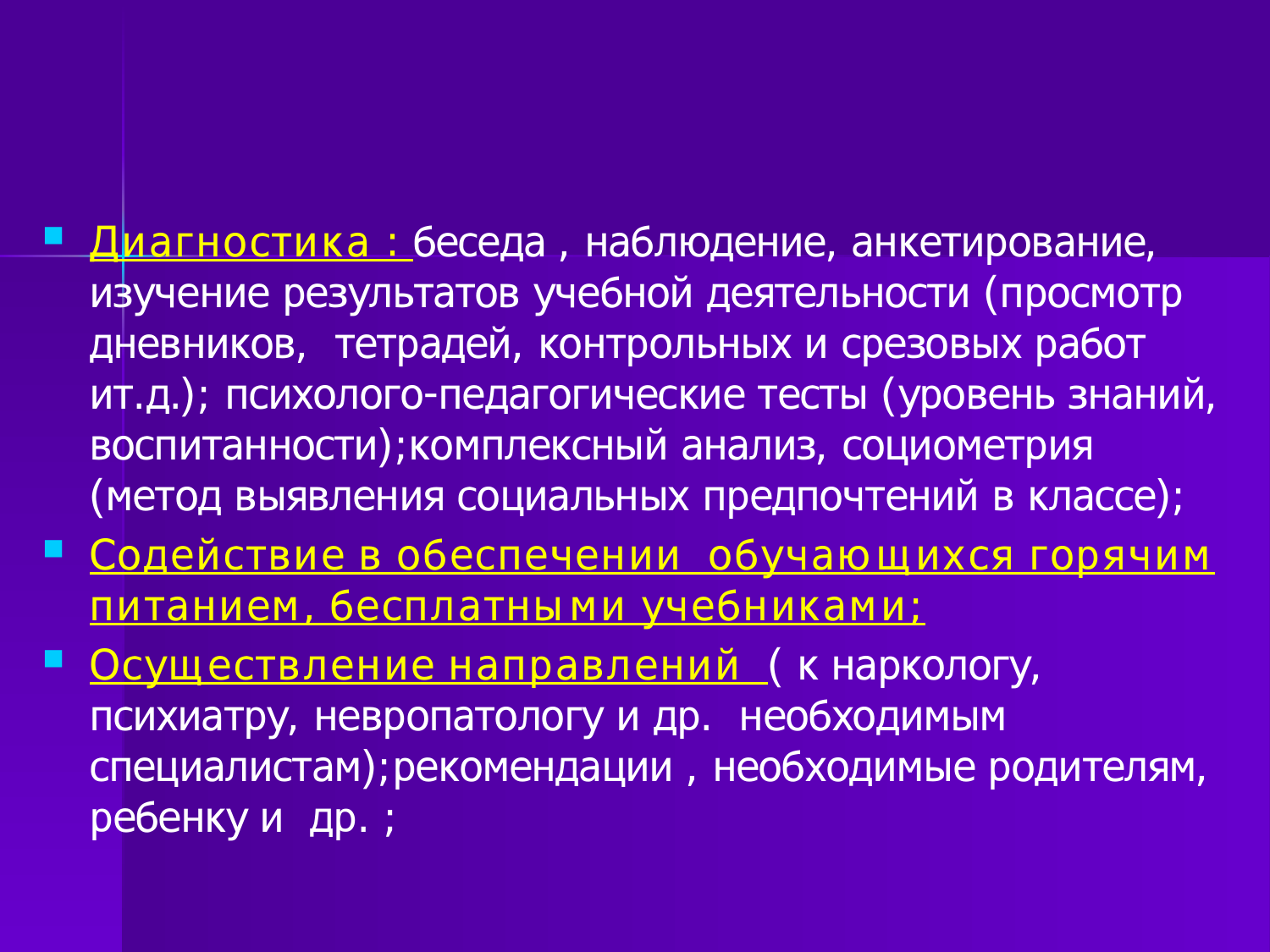

Диагностика : беседа , наблюдение, анкетирование, изучение результатов учебной деятельности (просмотр дневников,  тетрадей, контрольных и срезовых работ  ит.д.); психолого-педагогические тесты (уровень знаний, воспитанности);комплексный анализ, социометрия (метод выявления социальных предпочтений в классе);
Содействие в обеспечении  обучающихся горячим питанием, бесплатными учебниками;
Осуществление направлений  ( к наркологу,  психиатру, невропатологу и др.  необходимым специалистам);рекомендации , необходимые родителям, ребенку и  др. ;